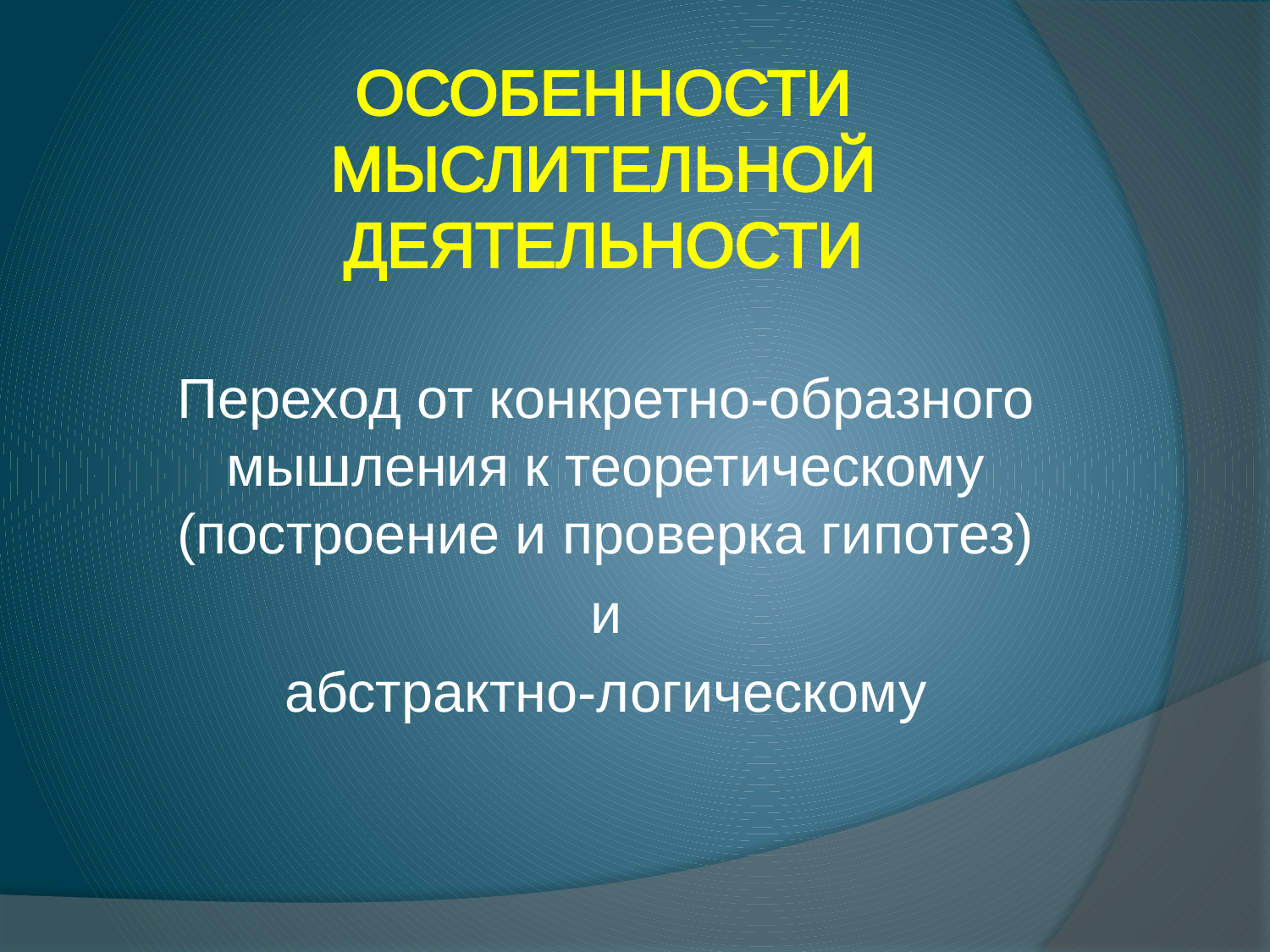

# ОСОБЕННОСТИ МЫСЛИТЕЛЬНОЙ ДЕЯТЕЛЬНОСТИ
Переход от конкретно-образного мышления к теоретическому (построение и проверка гипотез)
и
абстрактно-логическому